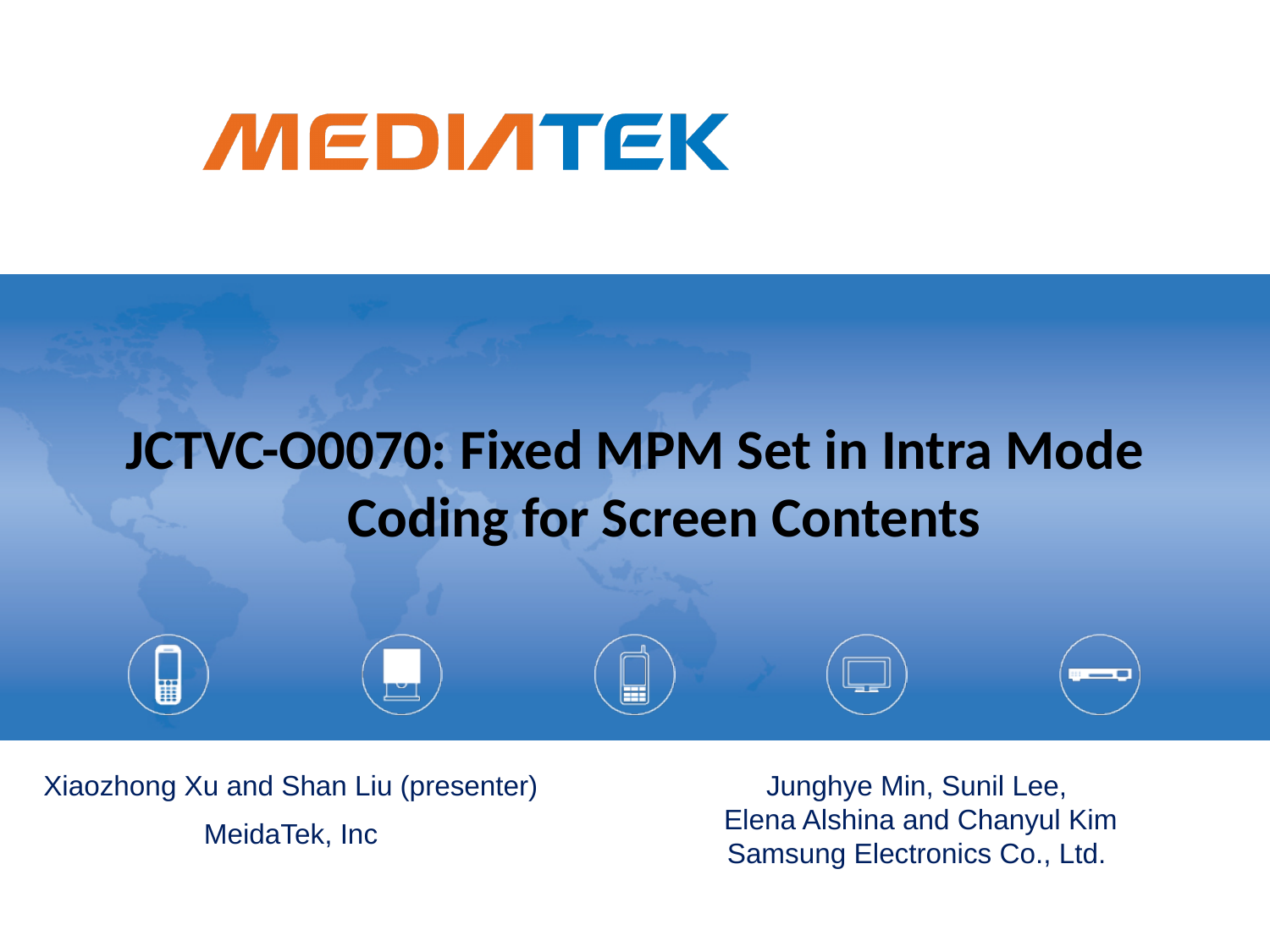

# JCTVC-O0070: Fixed MPM Set in Intra Mode Coding for Screen Contents
Xiaozhong Xu and Shan Liu (presenter)
MeidaTek, Inc
Junghye Min, Sunil Lee,
Elena Alshina and Chanyul Kim
Samsung Electronics Co., Ltd.